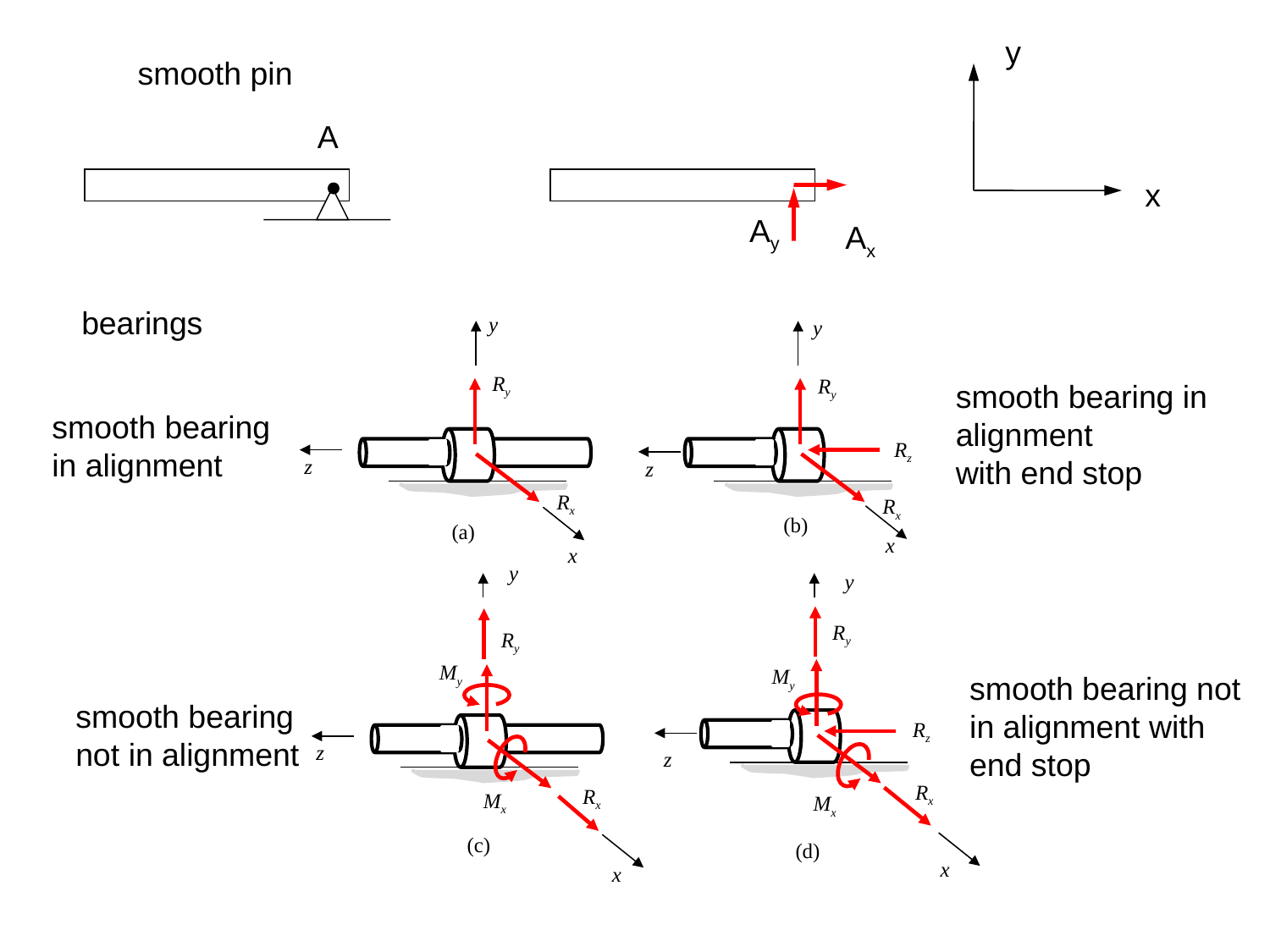

y
smooth pin

A

x

Ay
Ax
bearings
y
y

Ry
Ry
smooth bearing in
alignment
with end stop

smooth bearing
in alignment

Rz

z
z
Rx

Rx
(b)
(a)
x
x
y
y
Ry
Ry

My
My
smooth bearing not
in alignment with
end stop

smooth bearing
not in alignment

Rz

z
z

Rx
Rx
Mx
Mx
(c)
(d)
x
x